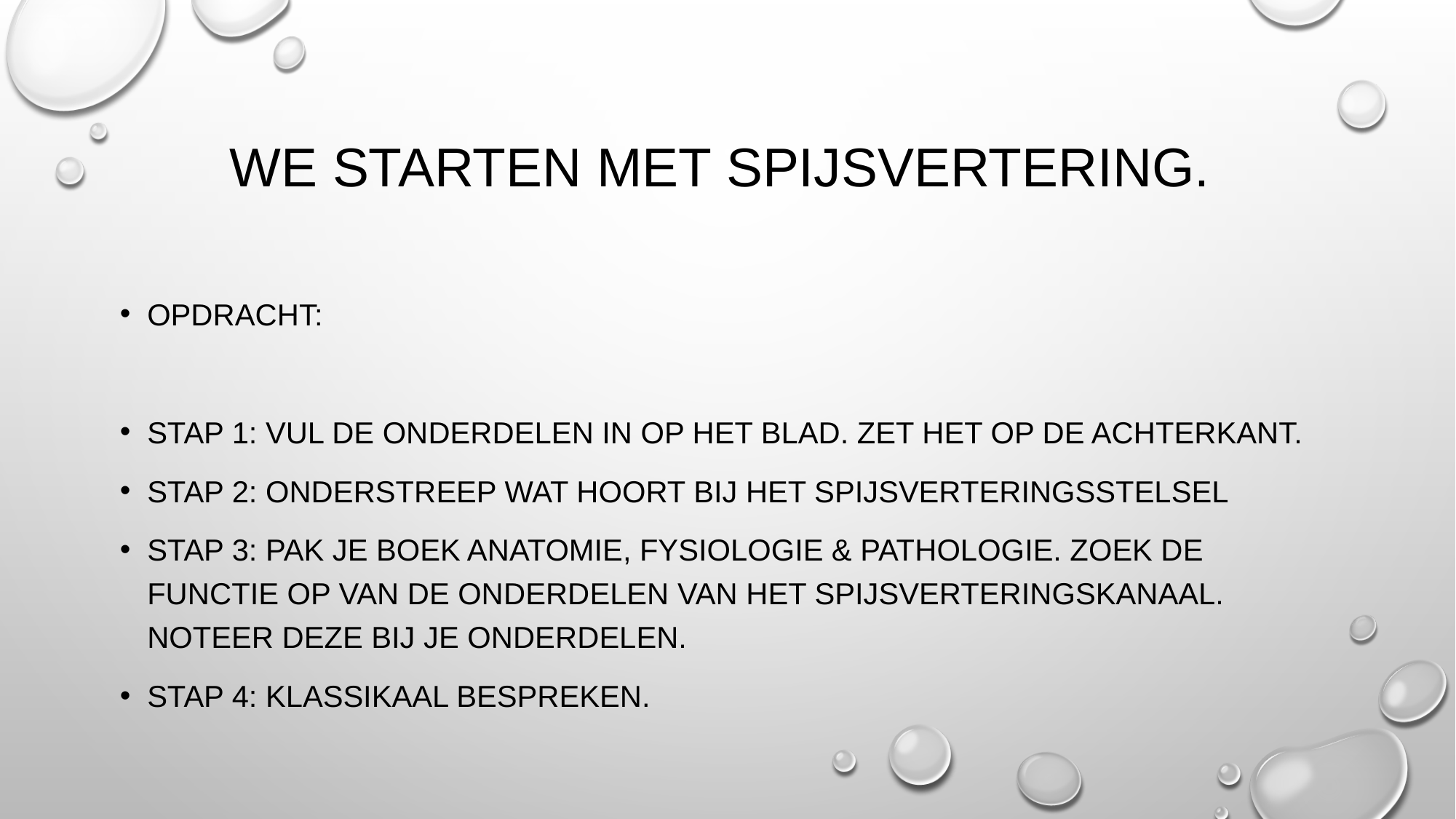

# We starten met spijsvertering.
Opdracht:

Stap 1: vul de onderdelen in op het blad. Zet het op de achterkant.
Stap 2: onderstreep wat hoort bij het spijsverteringsstelsel
Stap 3: pak je boek Anatomie, fysiologie & pathologie. Zoek de functie op van de onderdelen van het spijsverteringskanaal. Noteer deze bij je onderdelen.
Stap 4: klassikaal bespreken.